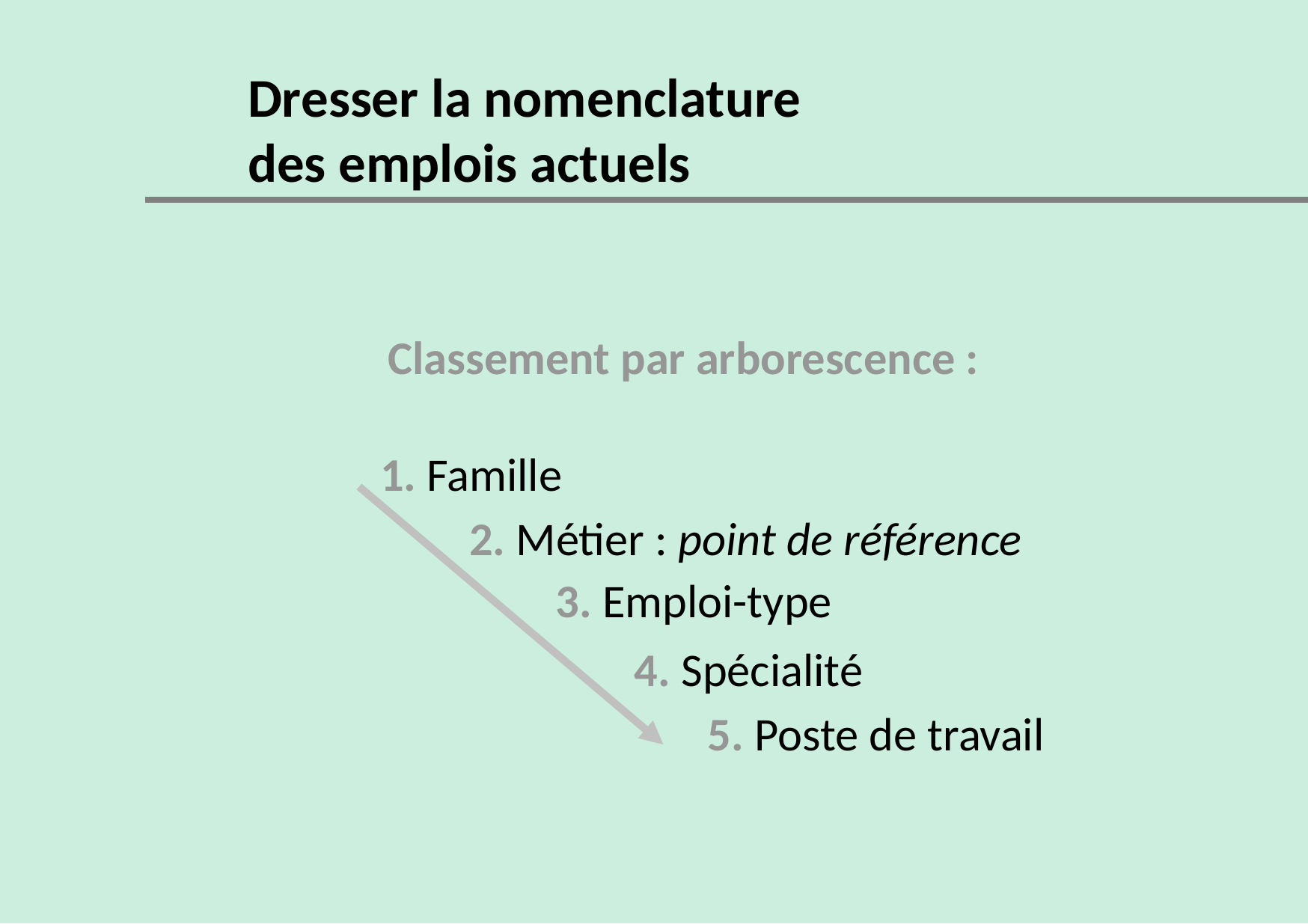

Dresser la nomenclature
des emplois actuels

Classement par arborescence :
1. Famille

2. Métier : point de référence
3. Emploi-type
4. Spécialité
5. Poste de travail